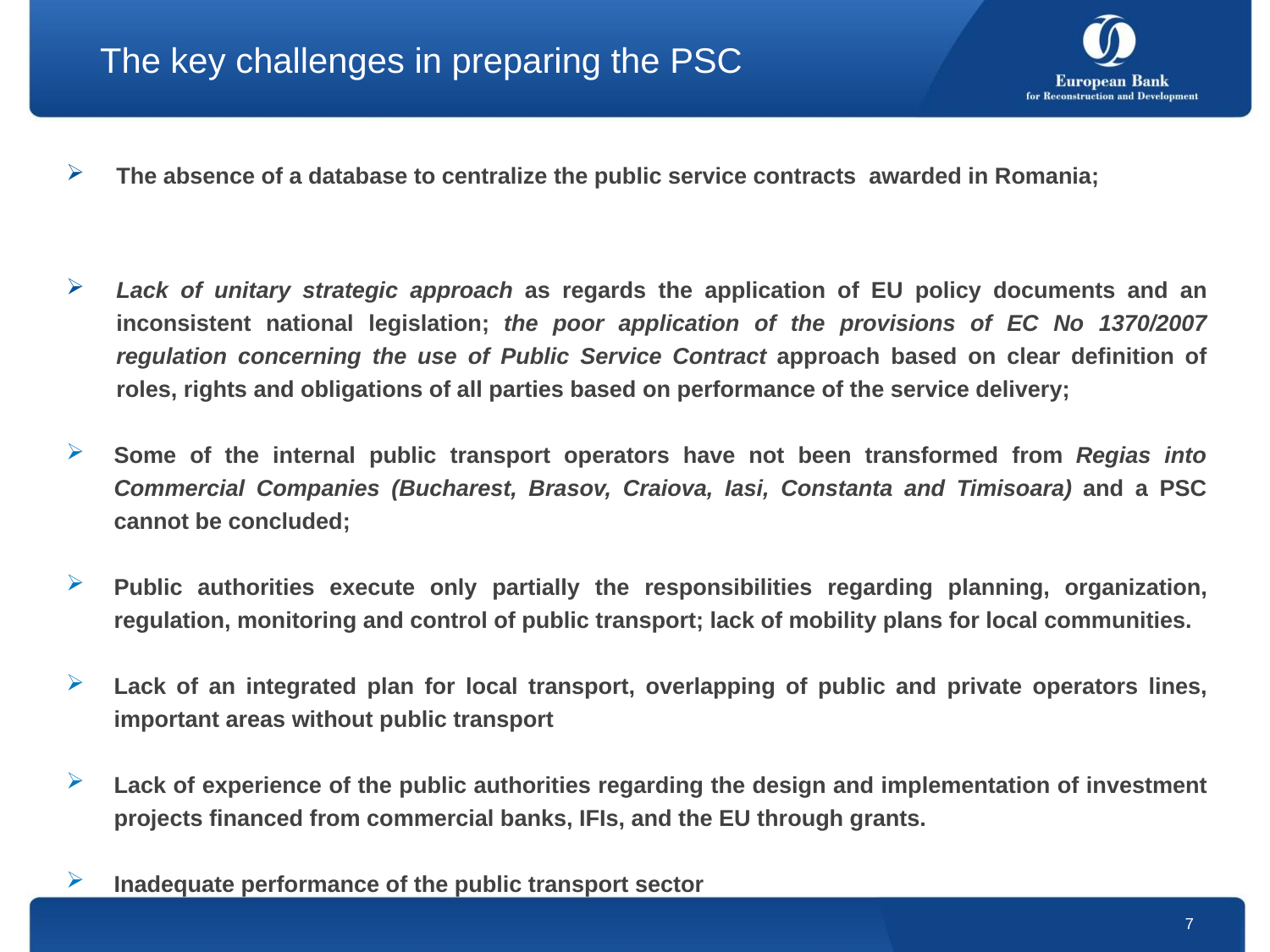

# The key challenges in preparing the PSC

The absence of a database to centralize the public service contracts  awarded in Romania;

Lack of unitary strategic approach as regards the application of EU policy documents and an inconsistent national legislation; the poor application of the provisions of EC No 1370/2007 regulation concerning the use of Public Service Contract approach based on clear definition of roles, rights and obligations of all parties based on performance of the service delivery;

Some of the internal public transport operators have not been transformed from Regias into Commercial Companies (Bucharest, Brasov, Craiova, Iasi, Constanta and Timisoara) and a PSC cannot be concluded;

Public authorities execute only partially the responsibilities regarding planning, organization, regulation, monitoring and control of public transport; lack of mobility plans for local communities.

Lack of an integrated plan for local transport, overlapping of public and private operators lines, important areas without public transport

Lack of experience of the public authorities regarding the design and implementation of investment projects financed from commercial banks, IFIs, and the EU through grants.

Inadequate performance of the public transport sector

7